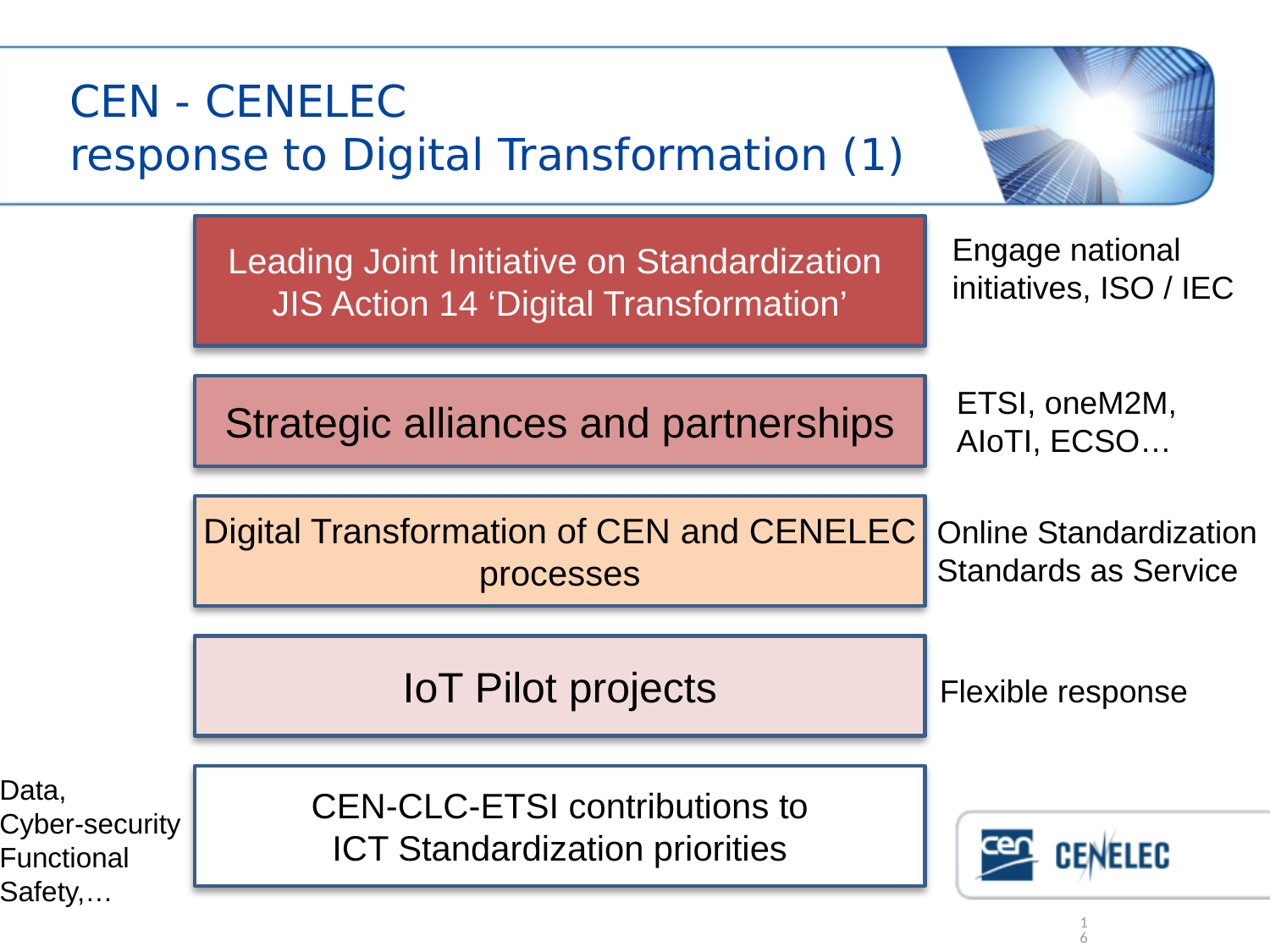

# CEN - CENELEC response to Digital Transformation (1)

Leading Joint Initiative on Standardization
JIS Action 14 ‘Digital Transformation’
Engage national
initiatives, ISO / IEC

Strategic alliances and partnerships
ETSI, oneM2M,
AIoTI, ECSO…

Digital Transformation of CEN and CENELEC processes
Online Standardization
Standards as Service

IoT Pilot projects
Flexible response
Data,
Cyber-security
Functional
Safety,…

CEN-CLC-ETSI contributions to
ICT Standardization priorities
16